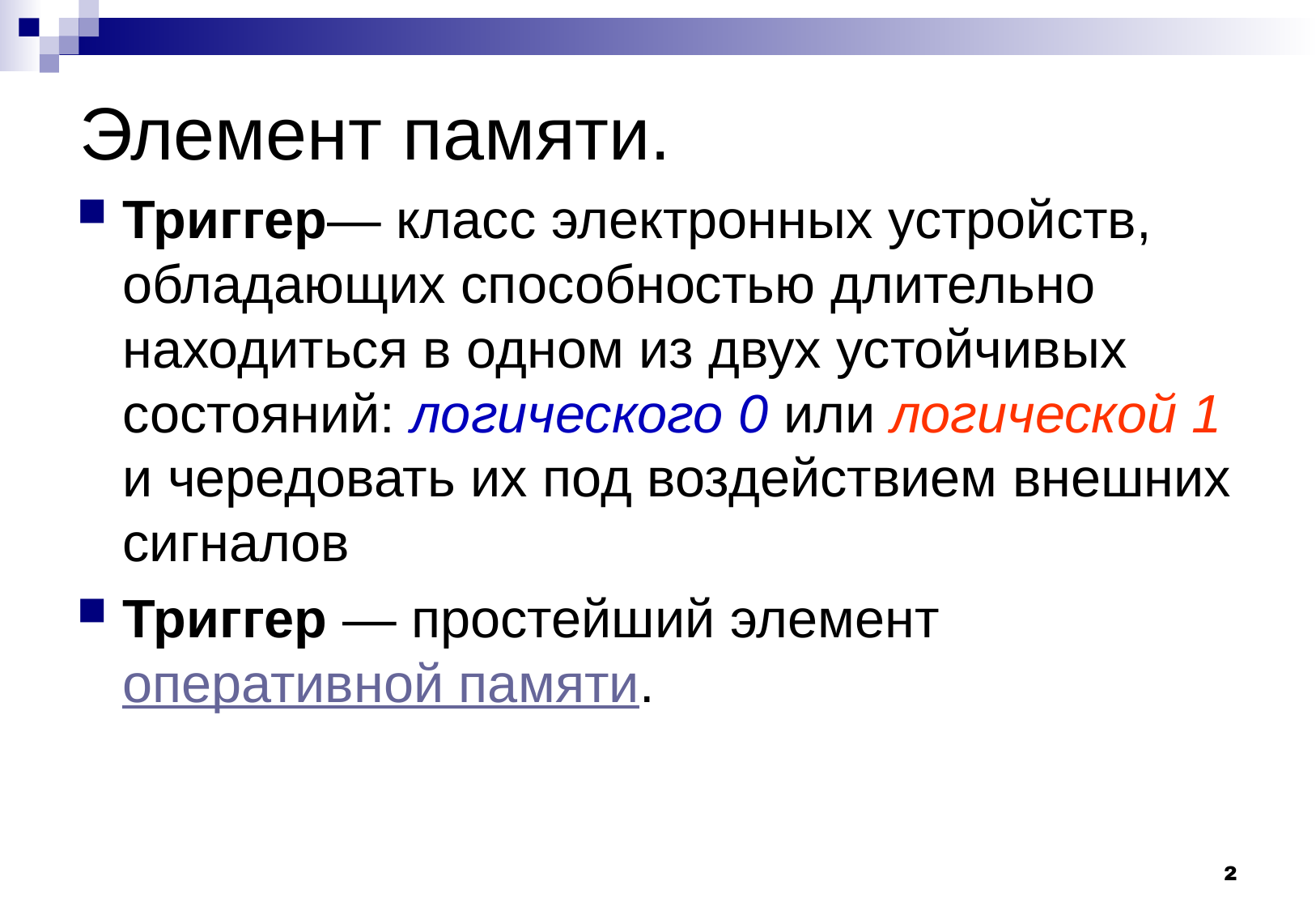

# Элемент памяти.
Триггер— класс электронных устройств, обладающих способностью длительно находиться в одном из двух устойчивых состояний: логического 0 или логической 1 и чередовать их под воздействием внешних сигналов
Триггер — простейший элемент оперативной памяти.
2